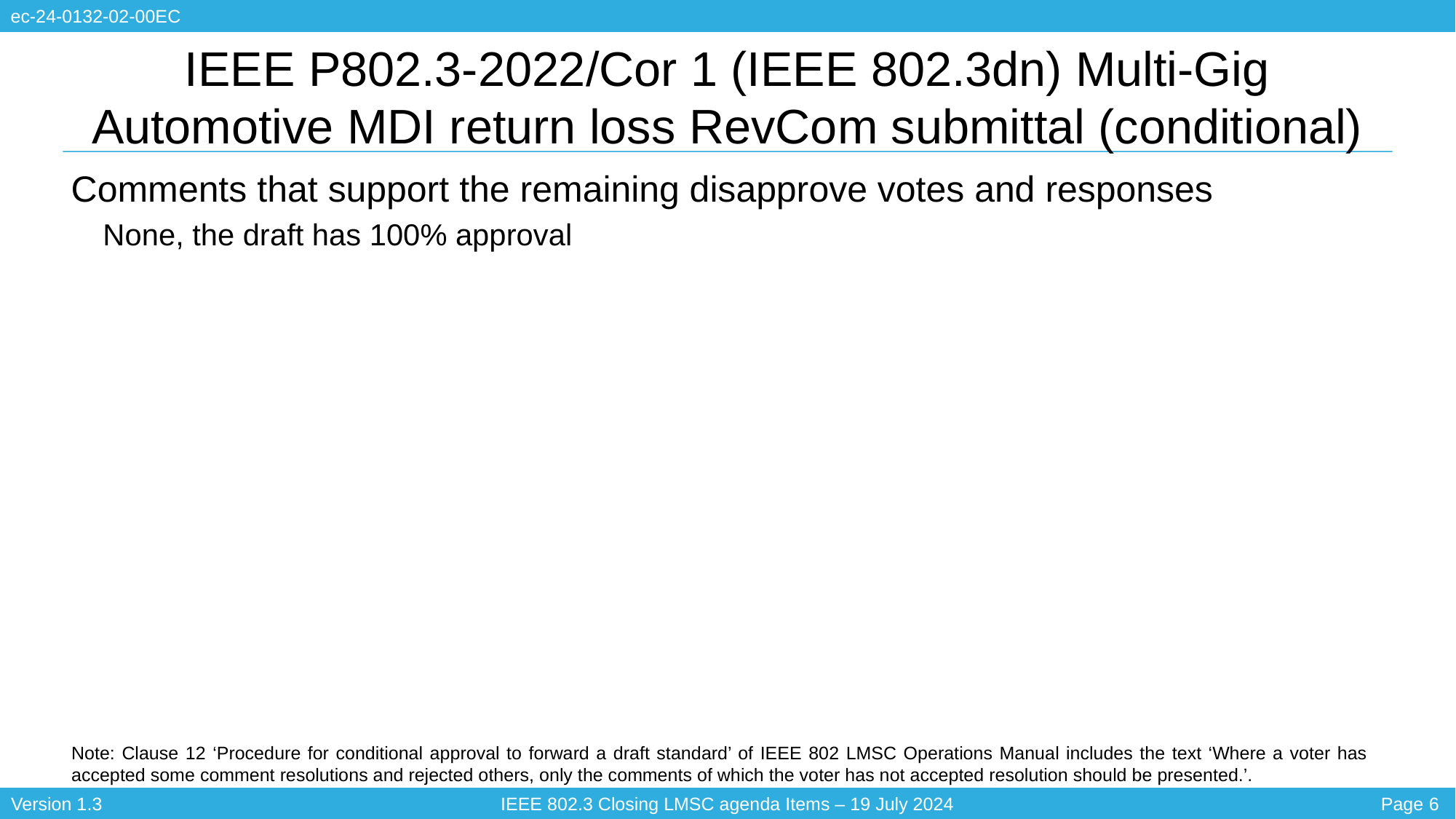

# IEEE P802.3-2022/Cor 1 (IEEE 802.3dn) Multi-Gig Automotive MDI return loss RevCom submittal (conditional)
Comments that support the remaining disapprove votes and responses
None, the draft has 100% approval

Note: Clause 12 ‘Procedure for conditional approval to forward a draft standard’ of IEEE 802 LMSC Operations Manual includes the text ‘Where a voter has accepted some comment resolutions and rejected others, only the comments of which the voter has not accepted resolution should be presented.’.